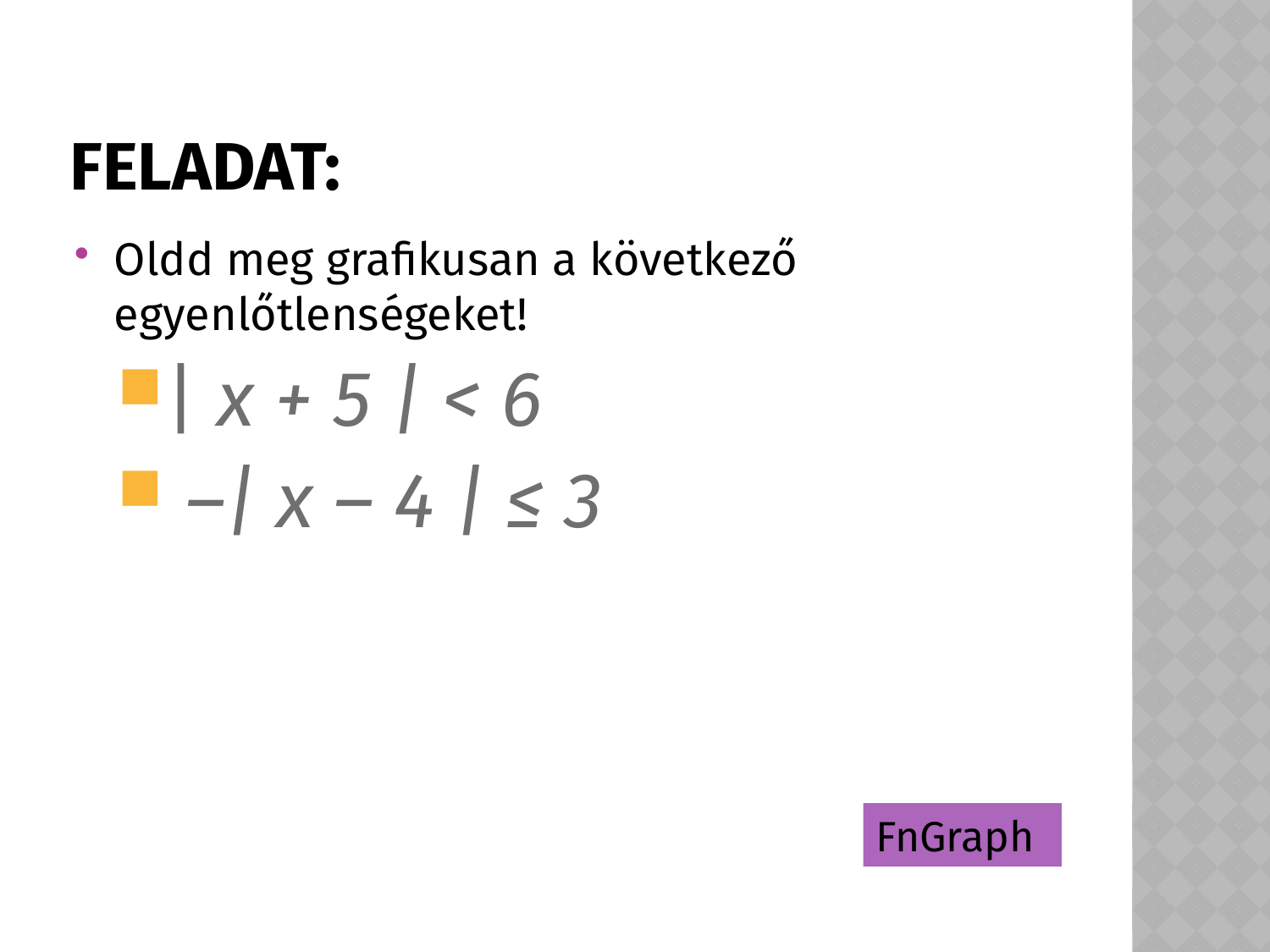

# Feladat:
Oldd meg grafikusan a következő egyenlőtlenségeket!
| x + 5 | < 6
 –| x – 4 | ≤ 3
FnGraph